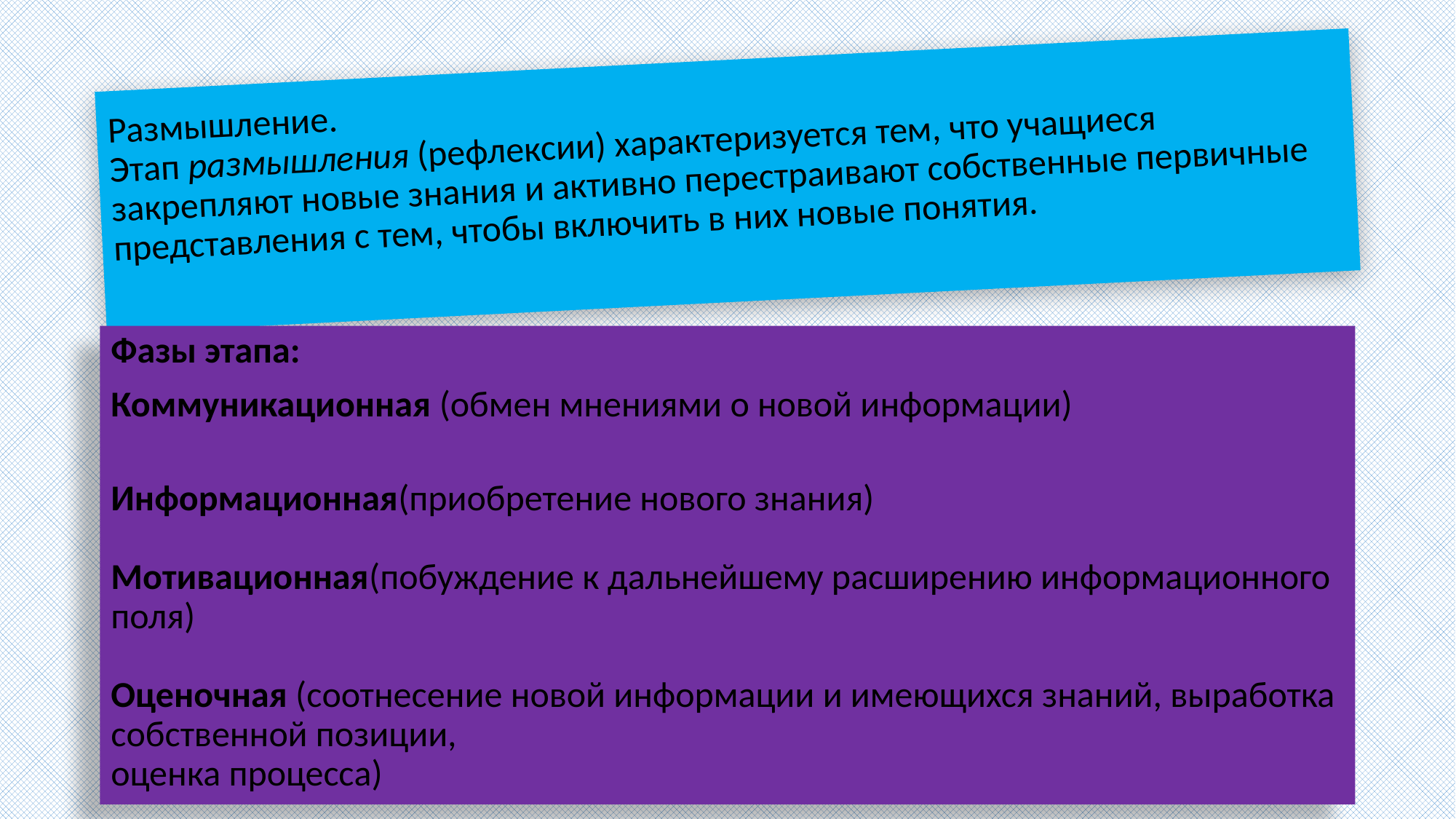

# Размышление. Этап размышления (рефлексии) характеризуется тем, что учащиеся закрепляют новые знания и активно перестраивают собственные первичные представления с тем, чтобы включить в них новые понятия.
Фазы этапа:
Коммуникационная (обмен мнениями о новой информации)
Информационная(приобретение нового знания) 
Мотивационная(побуждение к дальнейшему расширению информационного поля) 
Оценочная (соотнесение новой информации и имеющихся знаний, выработка собственной позиции,  
оценка процесса)